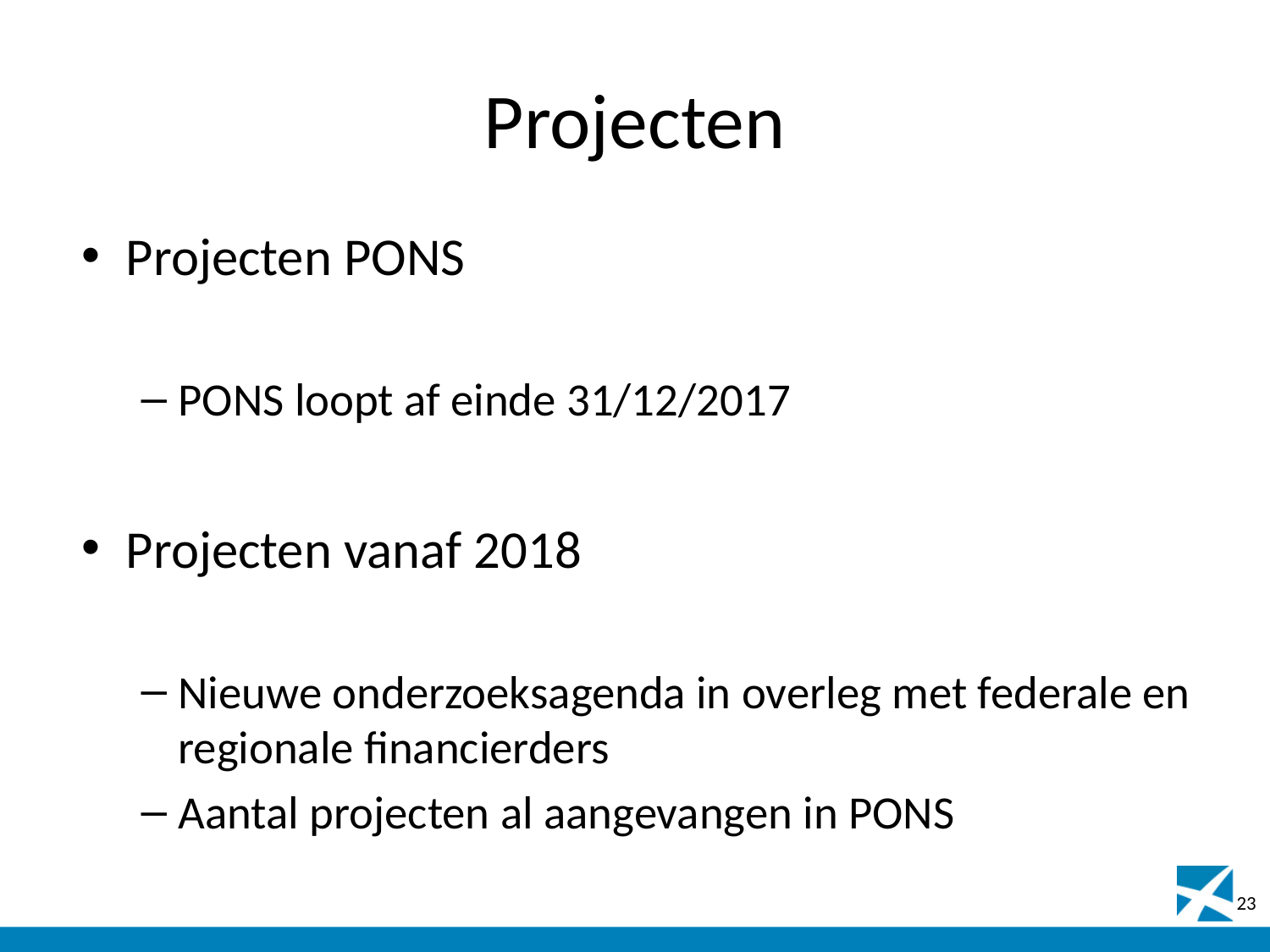

# Projecten
Projecten PONS

PONS loopt af einde 31/12/2017

Projecten vanaf 2018

Nieuwe onderzoeksagenda in overleg met federale en regionale financierders
Aantal projecten al aangevangen in PONS